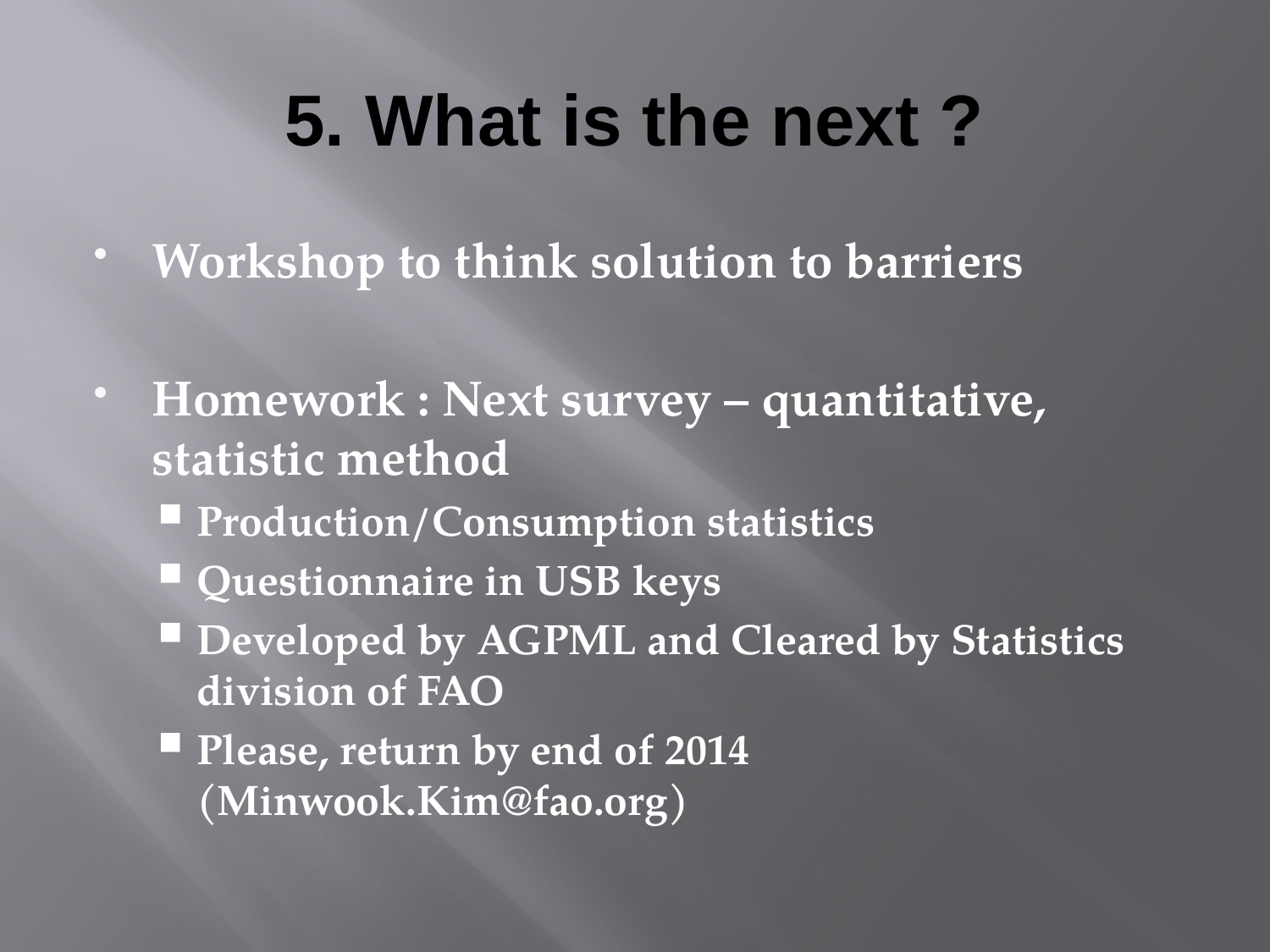

# 5. What is the next ?
Workshop to think solution to barriers

Homework : Next survey – quantitative, statistic method
Production/Consumption statistics
Questionnaire in USB keys
Developed by AGPML and Cleared by Statistics division of FAO
Please, return by end of 2014 (Minwook.Kim@fao.org)